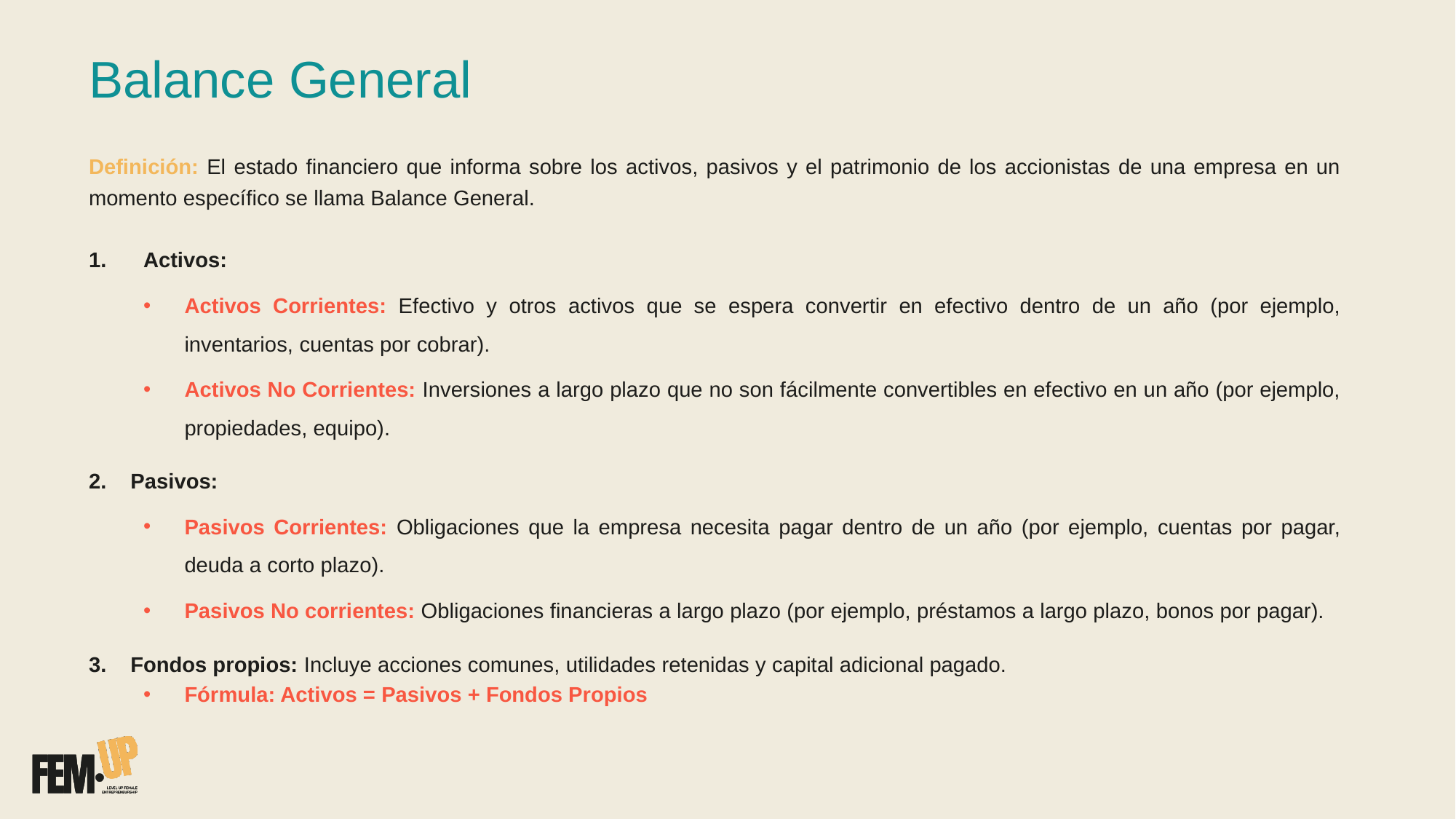

# Balance General
Definición: El estado financiero que informa sobre los activos, pasivos y el patrimonio de los accionistas de una empresa en un momento específico se llama Balance General.
Activos:
Activos Corrientes: Efectivo y otros activos que se espera convertir en efectivo dentro de un año (por ejemplo, inventarios, cuentas por cobrar).
Activos No Corrientes: Inversiones a largo plazo que no son fácilmente convertibles en efectivo en un año (por ejemplo, propiedades, equipo).
2.    Pasivos:
Pasivos Corrientes: Obligaciones que la empresa necesita pagar dentro de un año (por ejemplo, cuentas por pagar, deuda a corto plazo).
Pasivos No corrientes: Obligaciones financieras a largo plazo (por ejemplo, préstamos a largo plazo, bonos por pagar).
3.    Fondos propios: Incluye acciones comunes, utilidades retenidas y capital adicional pagado.
Fórmula: Activos = Pasivos + Fondos Propios